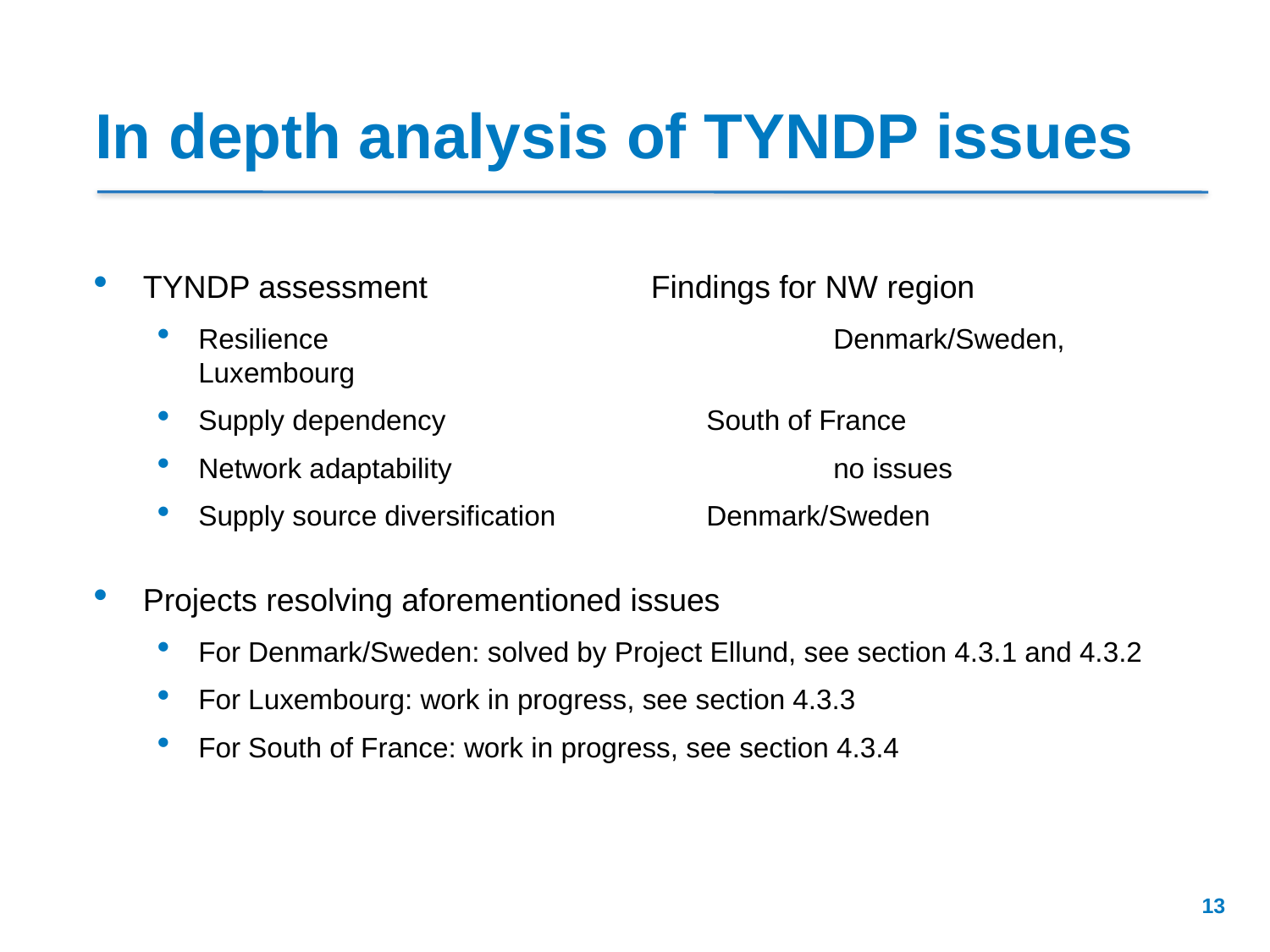

# In depth analysis of TYNDP issues

TYNDP assessment		Findings for NW region
Resilience				Denmark/Sweden, Luxembourg
Supply dependency			South of France
Network adaptability			no issues
Supply source diversification		Denmark/Sweden
Projects resolving aforementioned issues
For Denmark/Sweden: solved by Project Ellund, see section 4.3.1 and 4.3.2
For Luxembourg: work in progress, see section 4.3.3
For South of France: work in progress, see section 4.3.4

13